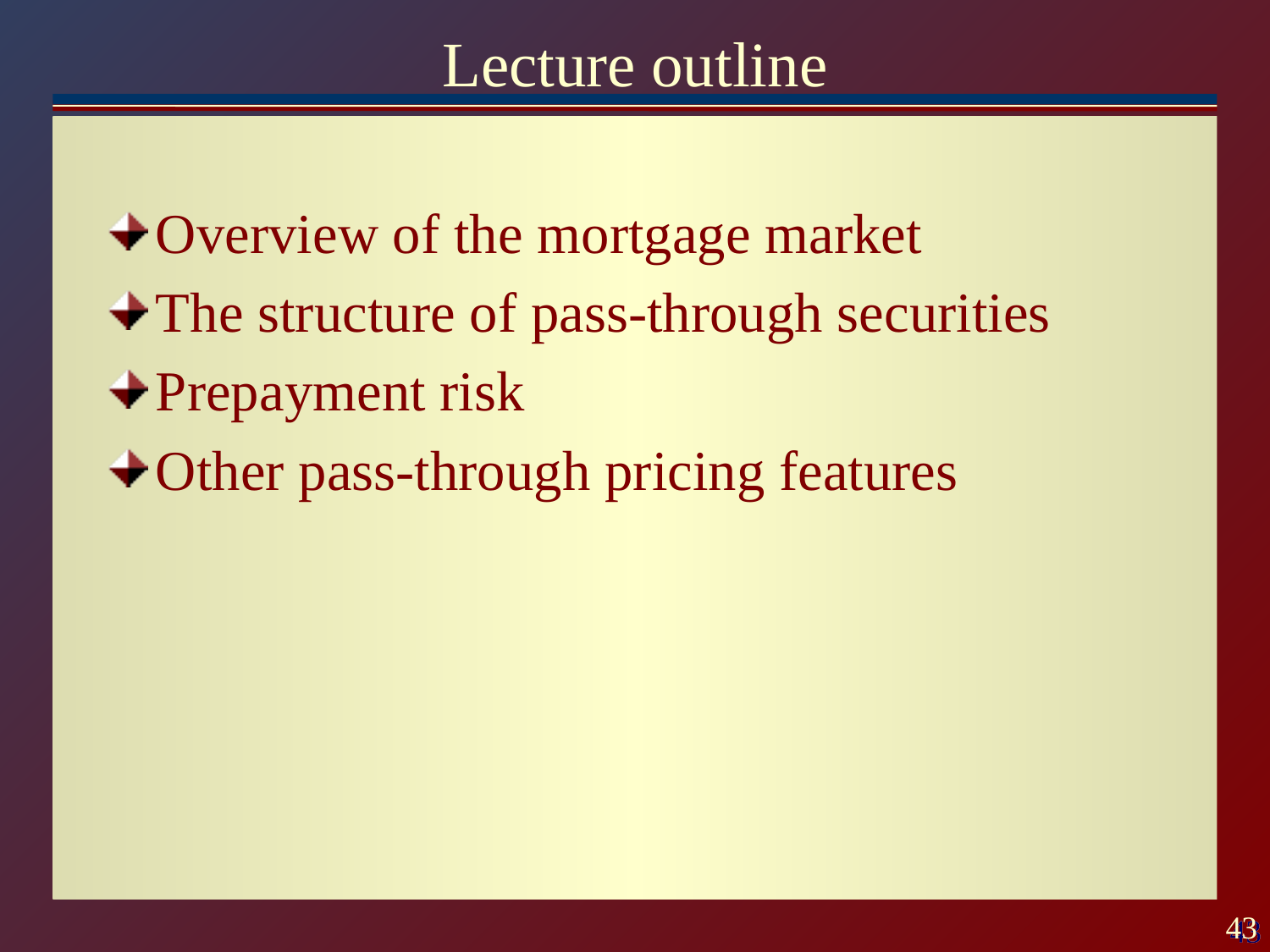

# Lecture outline
Overview of the mortgage market
The structure of pass-through securities
Prepayment risk
Other pass-through pricing features